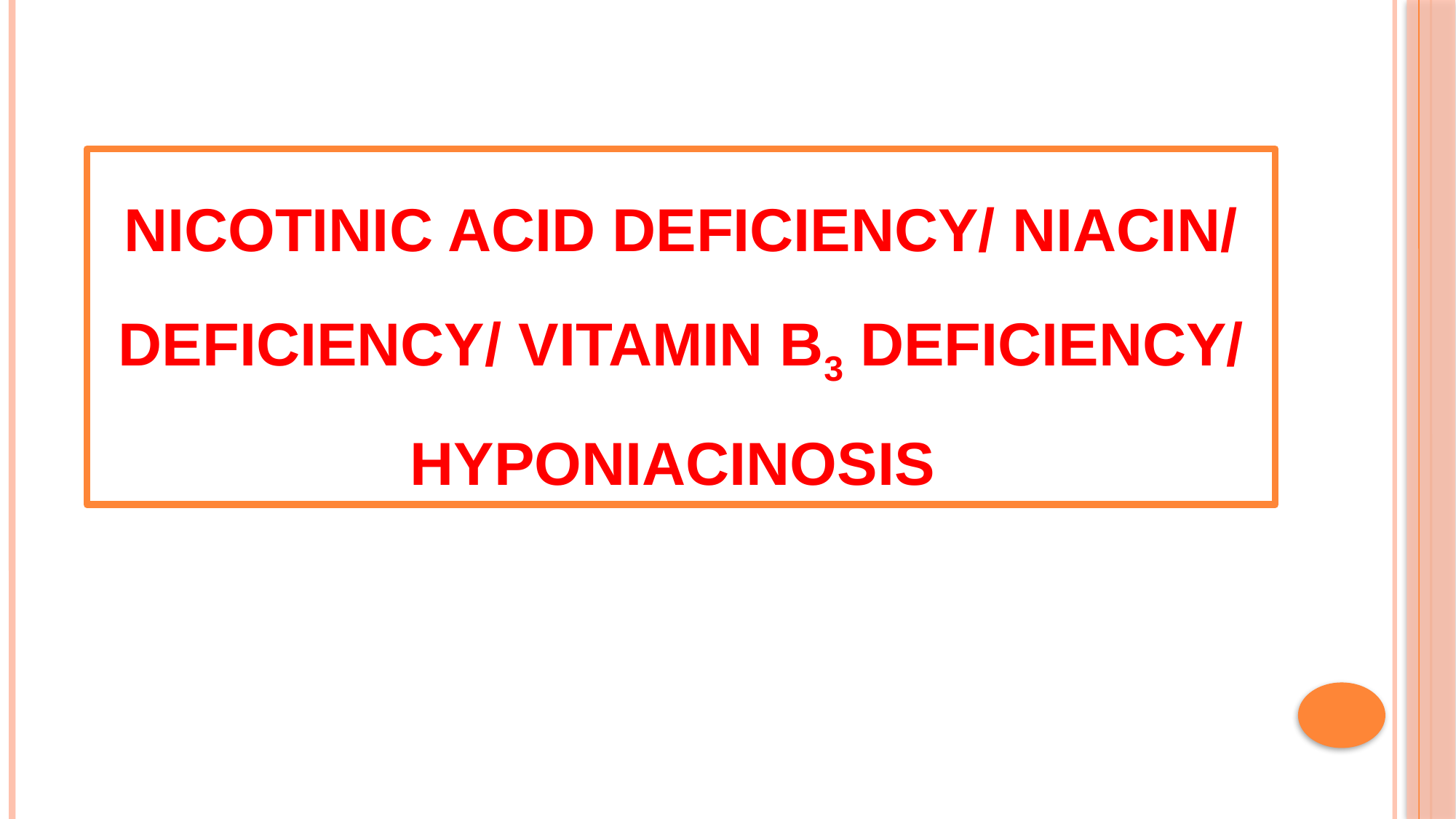

Nicotinic acid deficiency/ Niacin/ deficiency/ Vitamin B3 deficiency/ hyponiacinosis